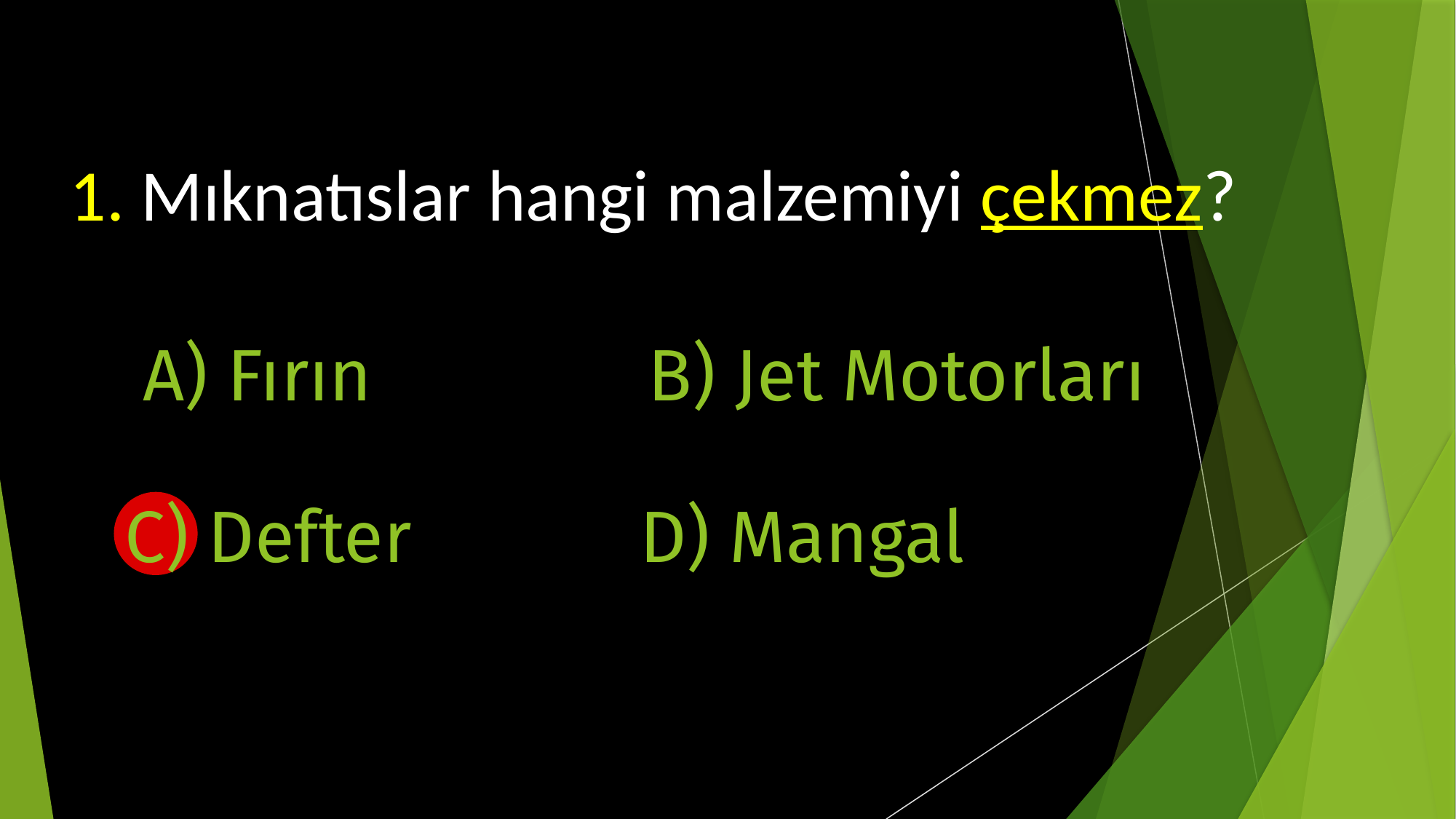

# 1. Mıknatıslar hangi malzemiyi çekmez?
A) Fırın
B) Jet Motorları
C) Defter
D) Mangal